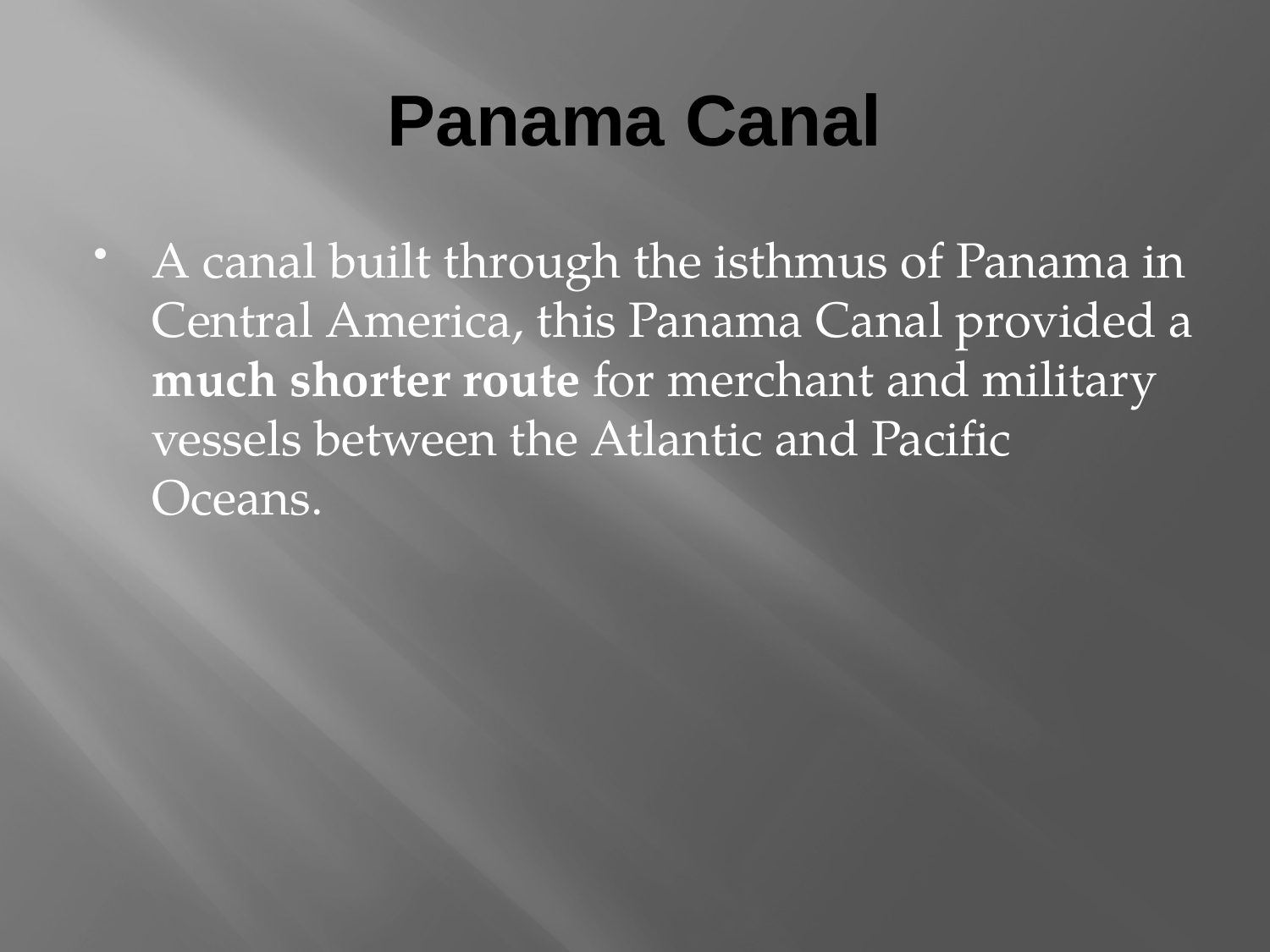

# Panama Canal
A canal built through the isthmus of Panama in Central America, this Panama Canal provided a much shorter route for merchant and military vessels between the Atlantic and Pacific Oceans.